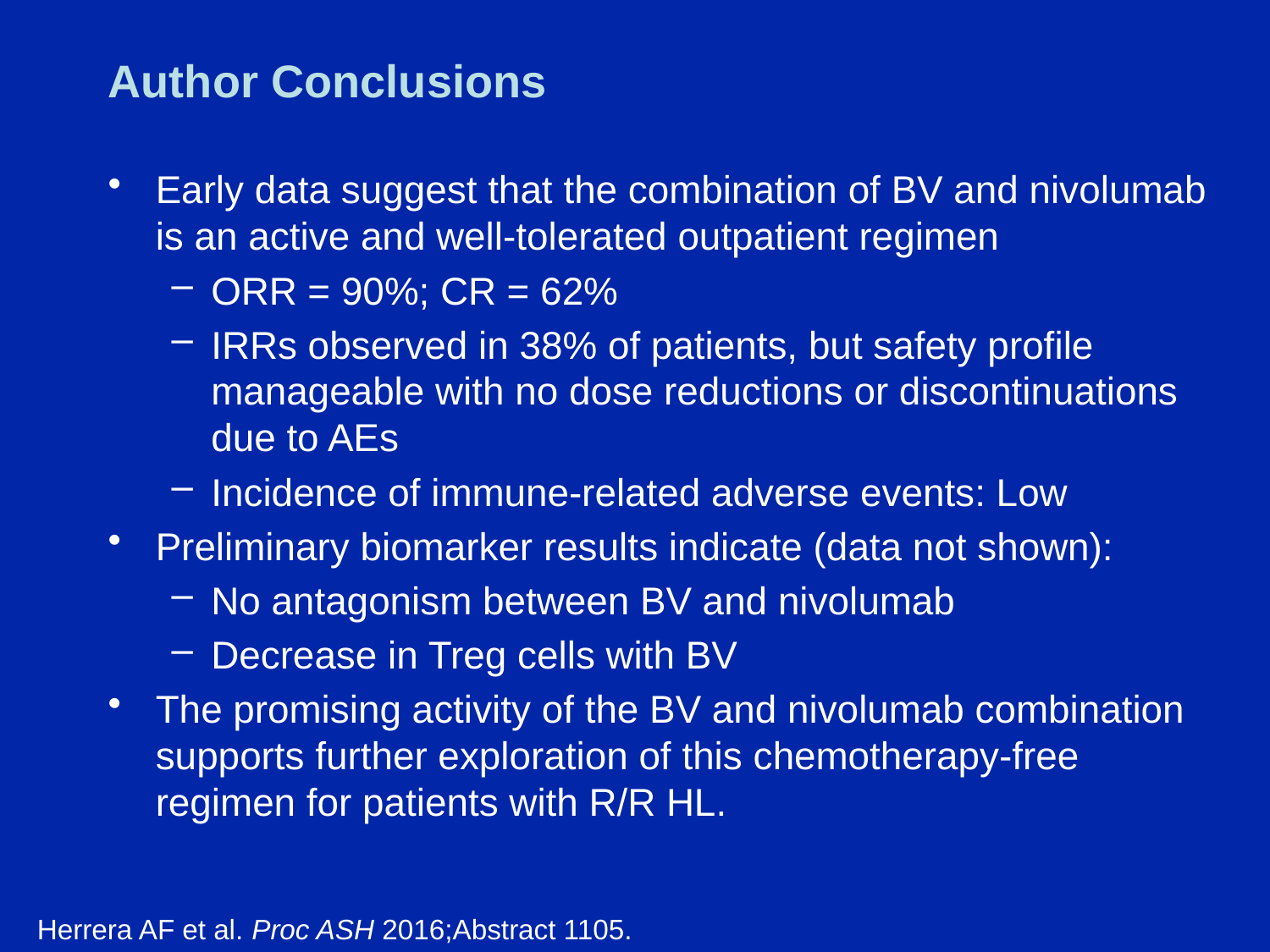

# Author Conclusions
Early data suggest that the combination of BV and nivolumab is an active and well-tolerated outpatient regimen
ORR = 90%; CR = 62%
IRRs observed in 38% of patients, but safety profile manageable with no dose reductions or discontinuations due to AEs
Incidence of immune-related adverse events: Low
Preliminary biomarker results indicate (data not shown):
No antagonism between BV and nivolumab
Decrease in Treg cells with BV
The promising activity of the BV and nivolumab combination supports further exploration of this chemotherapy-free regimen for patients with R/R HL.
Herrera AF et al. Proc ASH 2016;Abstract 1105.